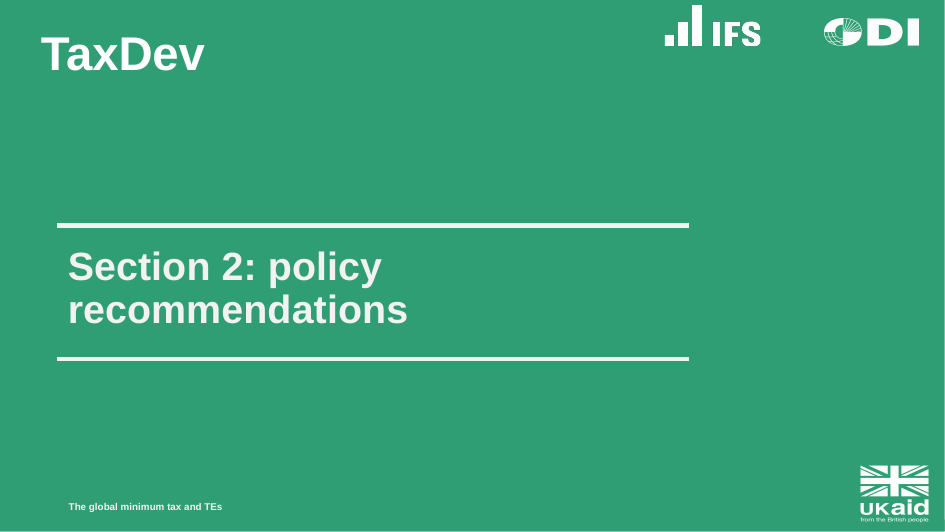

# Section 2: policy recommendations
The global minimum tax and TEs